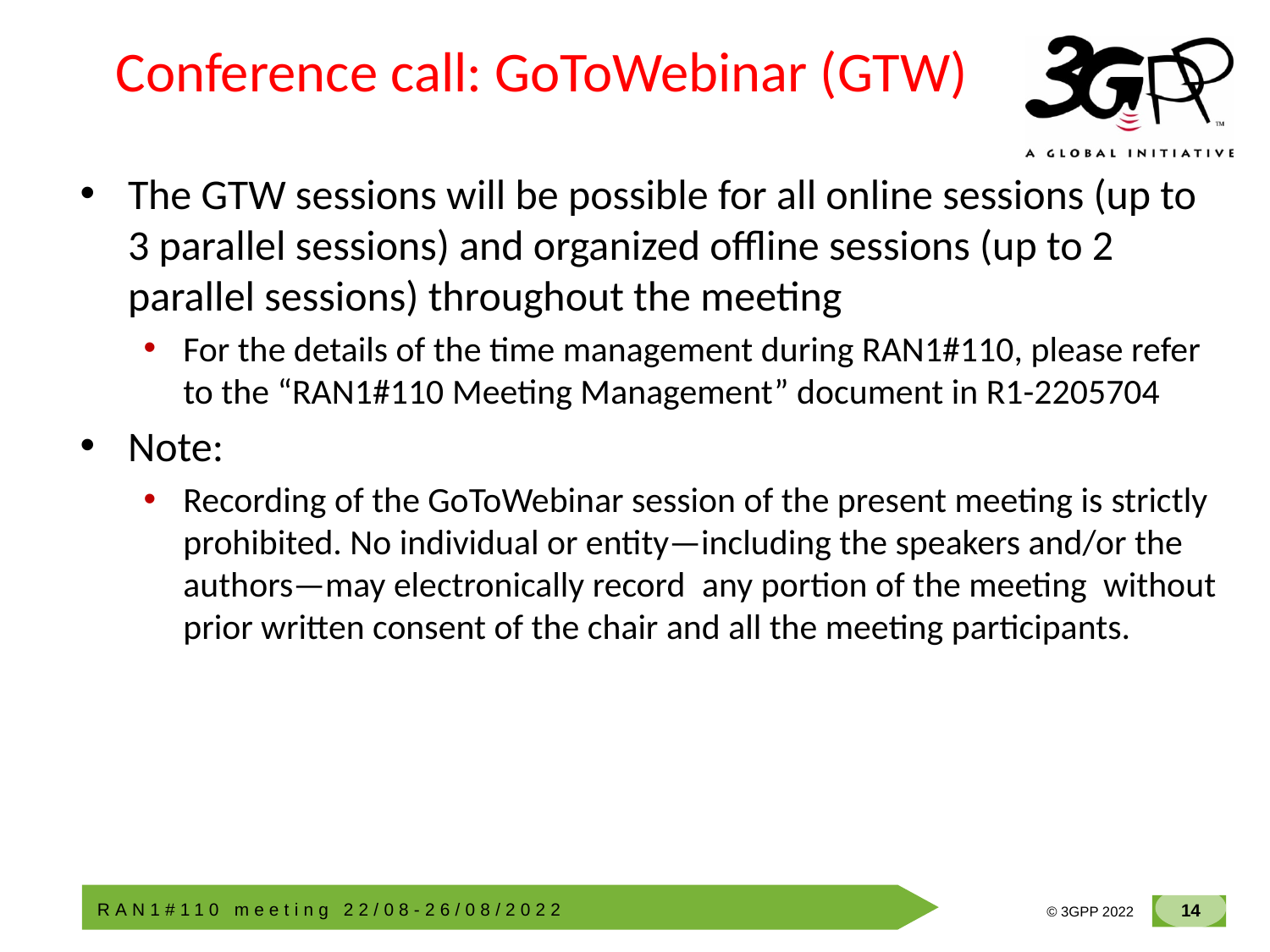

# Conference call: GoToWebinar (GTW)
The GTW sessions will be possible for all online sessions (up to 3 parallel sessions) and organized offline sessions (up to 2 parallel sessions) throughout the meeting
For the details of the time management during RAN1#110, please refer to the “RAN1#110 Meeting Management” document in R1-2205704
Note:
Recording of the GoToWebinar session of the present meeting is strictly prohibited. No individual or entity—including the speakers and/or the authors—may electronically record  any portion of the meeting  without prior written consent of the chair and all the meeting participants.